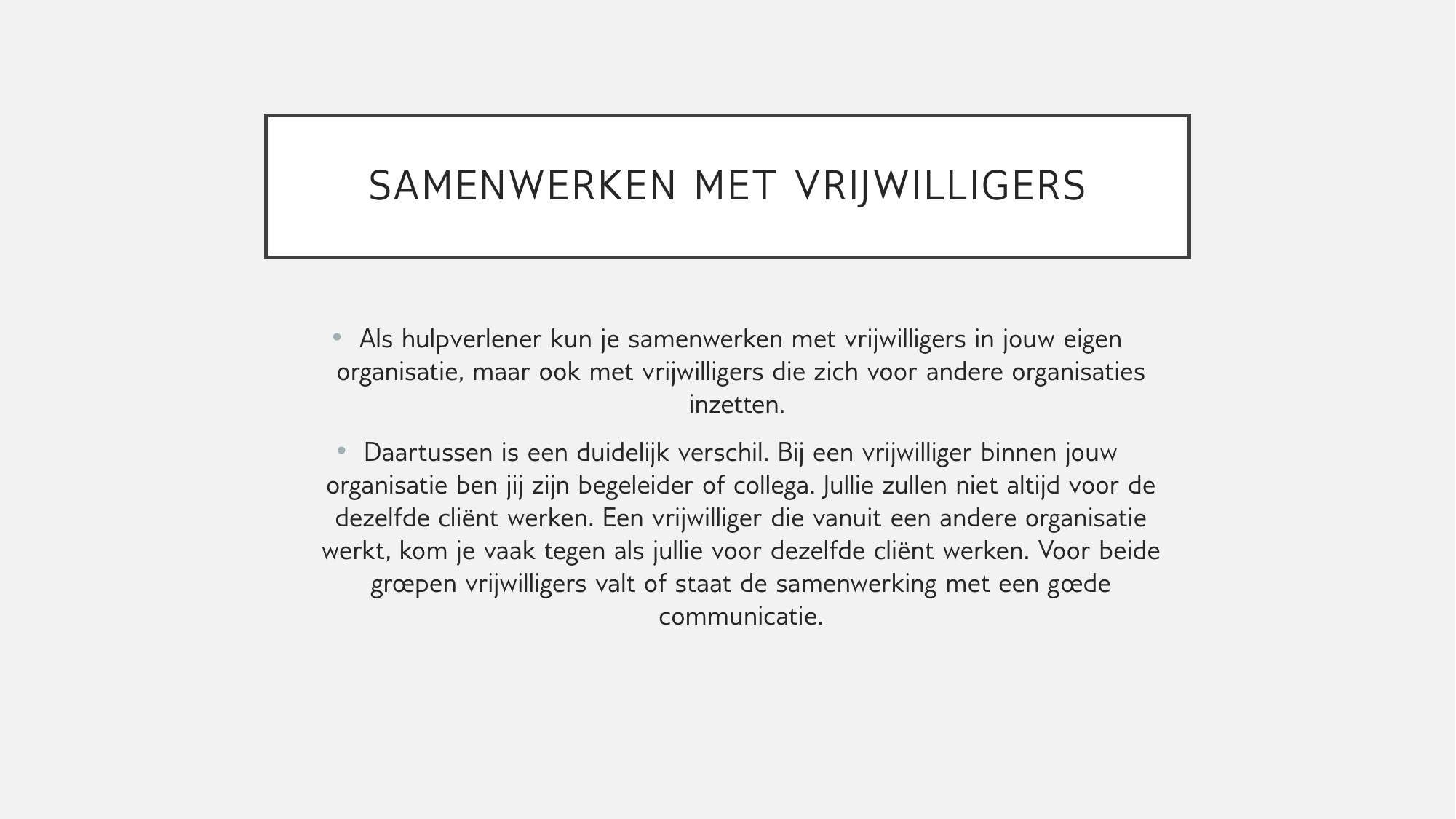

# Samenwerken met vrijwilligers
Als hulpverlener kun je samenwerken met vrijwilligers in jouw eigen organisatie, maar ook met vrijwilligers die zich voor andere organisaties inzetten.
Daartussen is een duidelijk verschil. Bij een vrijwilliger binnen jouw organisatie ben jij zijn begeleider of collega. Jullie zullen niet altijd voor de dezelfde cliënt werken. Een vrijwilliger die vanuit een andere organisatie werkt, kom je vaak tegen als jullie voor dezelfde cliënt werken. Voor beide groepen vrijwilligers valt of staat de samenwerking met een goede communicatie.